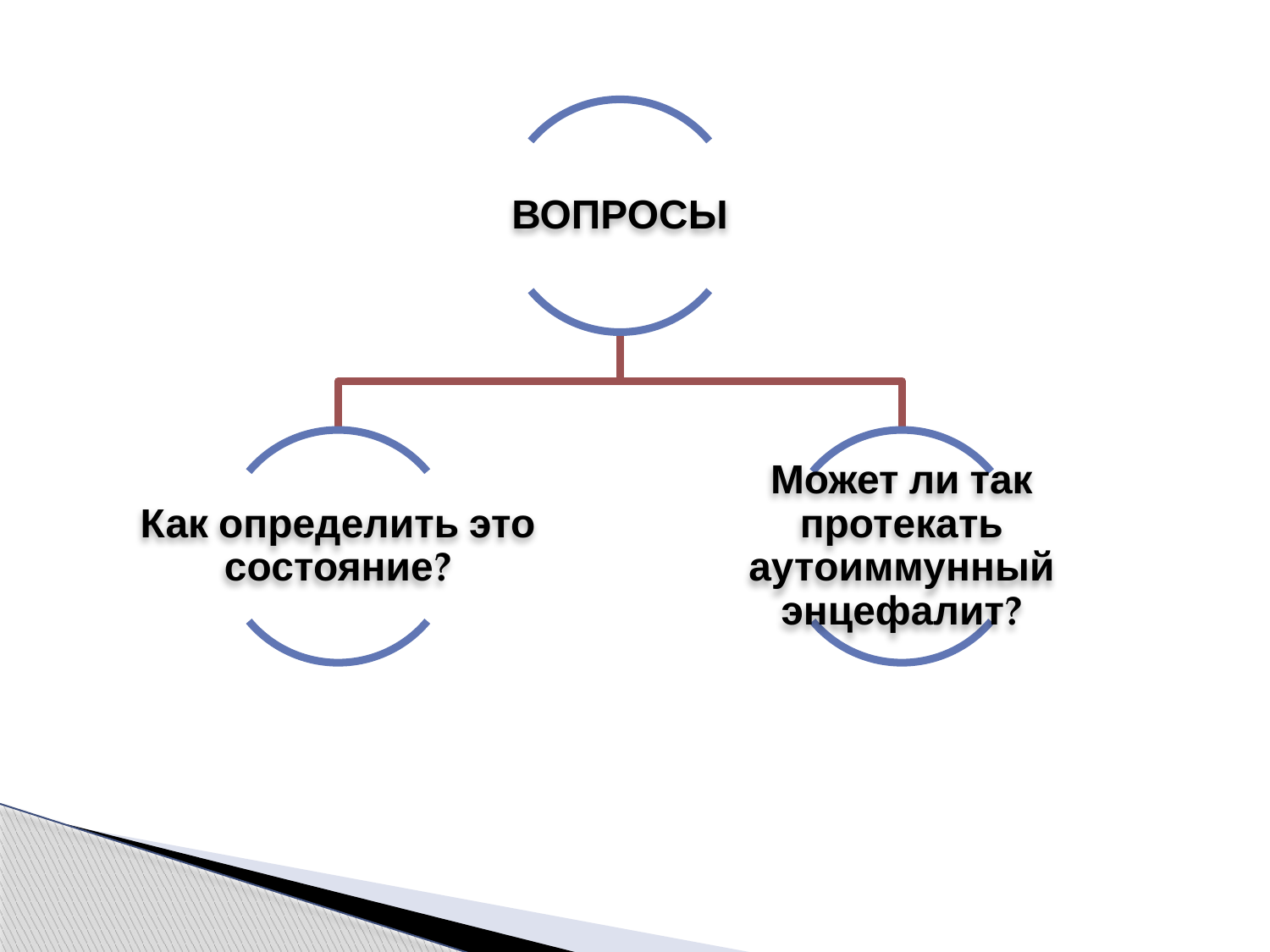

ВОПРОСЫ
Как определить это состояние?
Может ли так протекать аутоиммунный энцефалит?